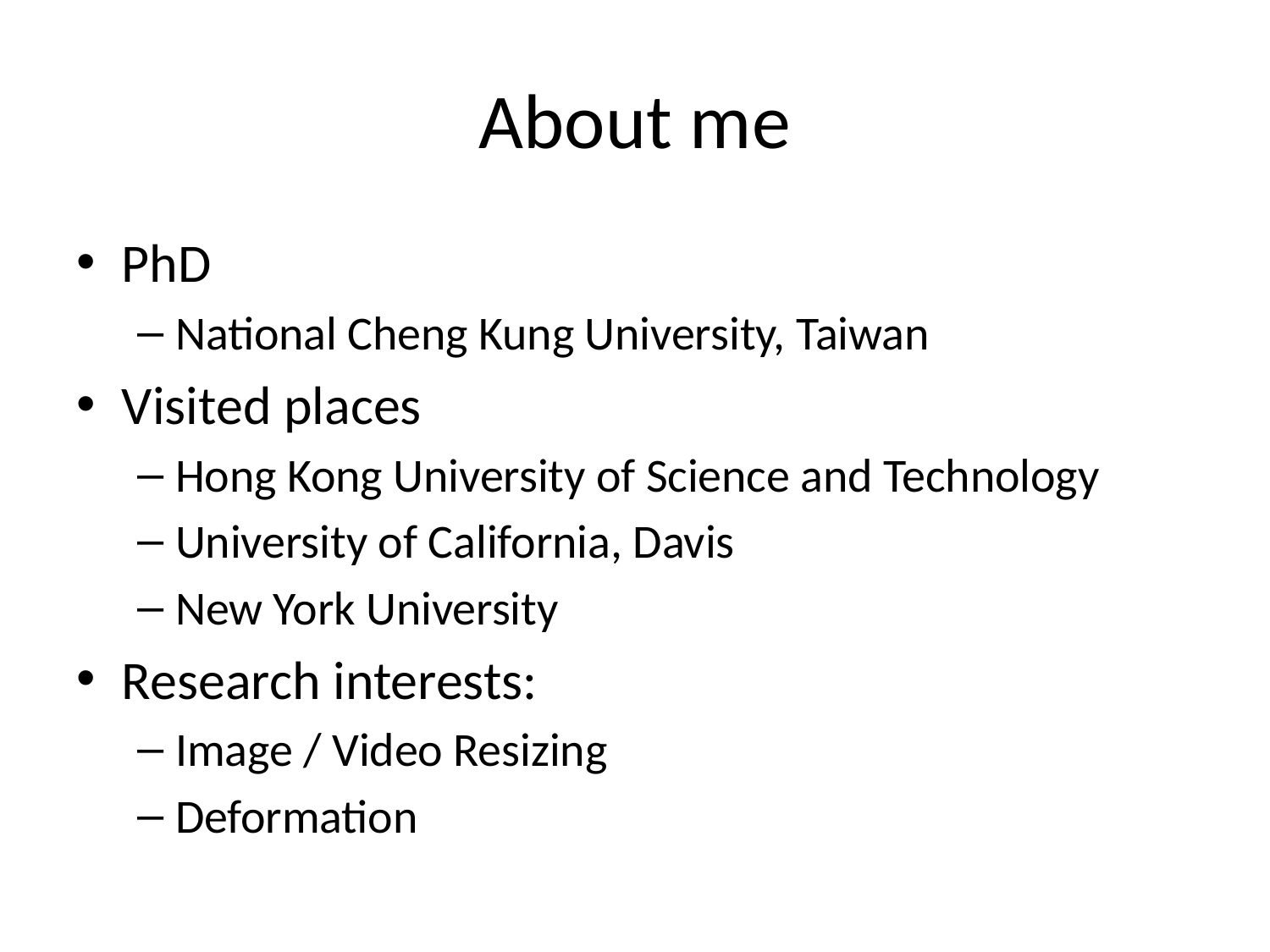

# About me
PhD
National Cheng Kung University, Taiwan
Visited places
Hong Kong University of Science and Technology
University of California, Davis
New York University
Research interests:
Image / Video Resizing
Deformation